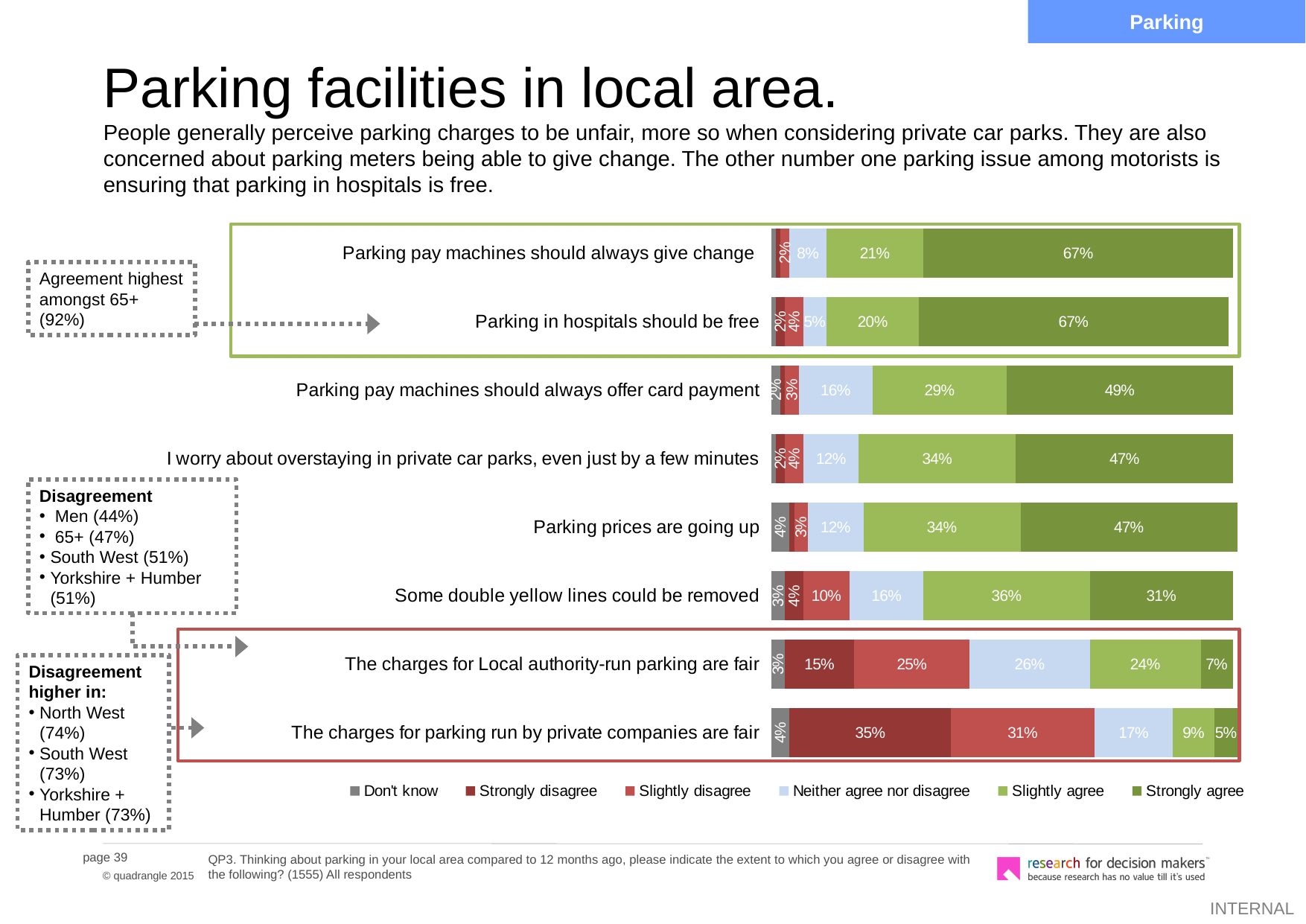

Parking
# Parking facilities in local area. People generally perceive parking charges to be unfair, more so when considering private car parks. They are also concerned about parking meters being able to give change. The other number one parking issue among motorists is ensuring that parking in hospitals is free.

### Chart

| Category | Don't know | Strongly disagree | Slightly disagree | Neither agree nor disagree | Slightly agree | Strongly agree |
|---|---|---|---|---|---|---|
| The charges for parking run by private companies are fair | 0.04000000000000002 | 0.3500000000000003 | 0.3100000000000016 | 0.17 | 0.09000000000000002 | 0.05 |
| The charges for Local authority-run parking are fair | 0.030000000000000002 | 0.15000000000000024 | 0.25 | 0.26 | 0.2400000000000002 | 0.07000000000000002 |
| Some double yellow lines could be removed | 0.030000000000000002 | 0.04000000000000002 | 0.1 | 0.16 | 0.3600000000000003 | 0.3100000000000016 |
| Parking prices are going up | 0.04000000000000002 | 0.010000000000000005 | 0.030000000000000002 | 0.12000000000000002 | 0.34 | 0.4700000000000001 |
| I worry about overstaying in private car parks, even just by a few minutes | 0.010000000000000005 | 0.02000000000000001 | 0.04000000000000002 | 0.12000000000000002 | 0.34 | 0.4700000000000001 |
| Parking pay machines should always offer card payment | 0.02000000000000001 | 0.010000000000000005 | 0.030000000000000002 | 0.16 | 0.2900000000000003 | 0.4900000000000003 |
| Parking in hospitals should be free | 0.010000000000000005 | 0.02000000000000001 | 0.04000000000000002 | 0.05 | 0.2 | 0.6700000000000041 |
| Parking pay machines should always give change  | 0.010000000000000005 | 0.010000000000000005 | 0.02000000000000001 | 0.08000000000000004 | 0.21000000000000021 | 0.6700000000000041 |
Agreement highest amongst 65+ (92%)
Disagreement
 Men (44%)
 65+ (47%)
South West (51%)
Yorkshire + Humber (51%)

Disagreement higher in:
North West (74%)
South West (73%)
Yorkshire + Humber (73%)
QP3. Thinking about parking in your local area compared to 12 months ago, please indicate the extent to which you agree or disagree with the following? (1555) All respondents